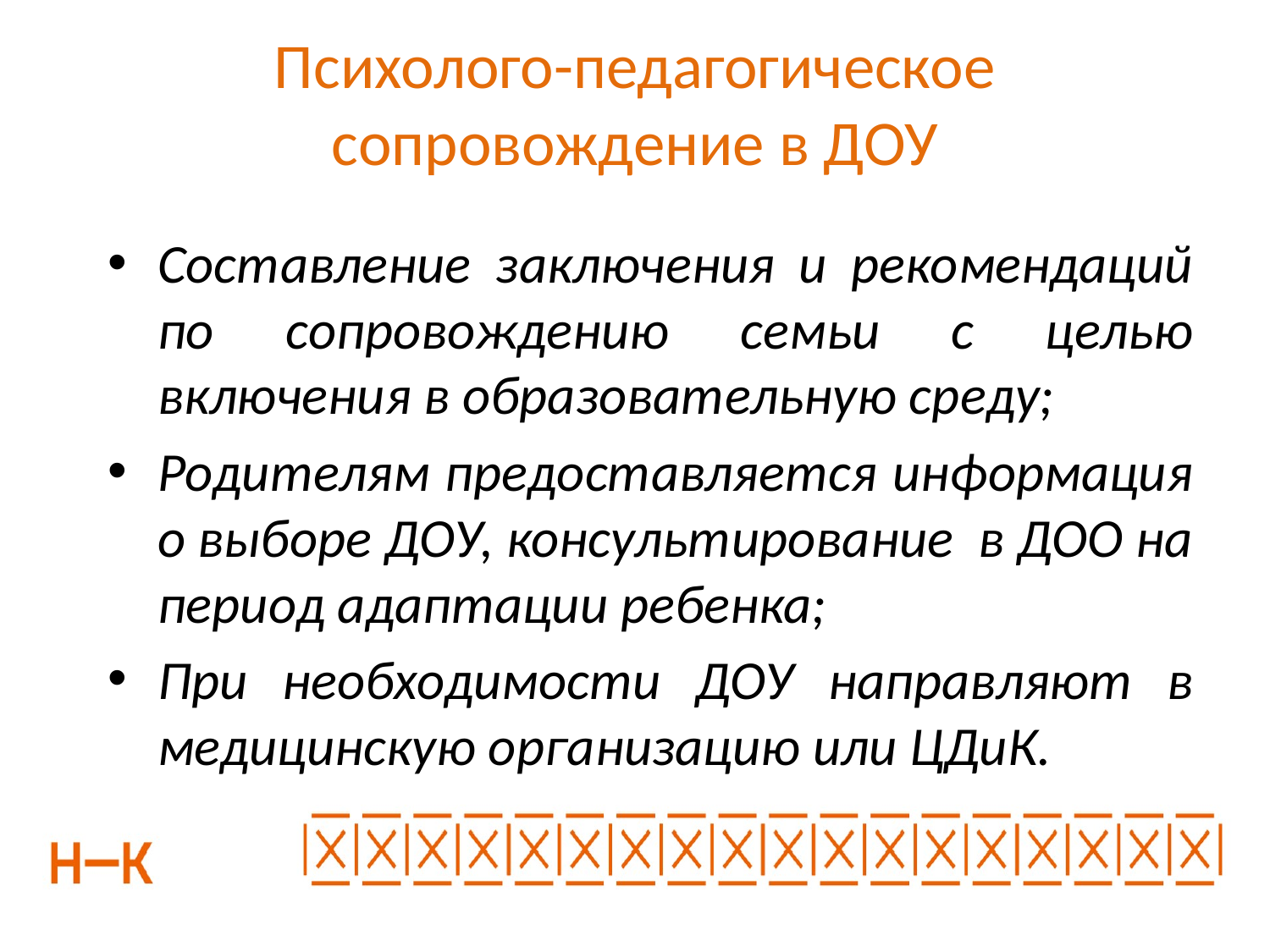

# Психолого-педагогическое сопровождение в ДОУ
Составление заключения и рекомендаций по сопровождению семьи с целью включения в образовательную среду;
Родителям предоставляется информация о выборе ДОУ, консультирование  в ДОО на период адаптации ребенка;
При необходимости ДОУ направляют в медицинскую организацию или ЦДиК.